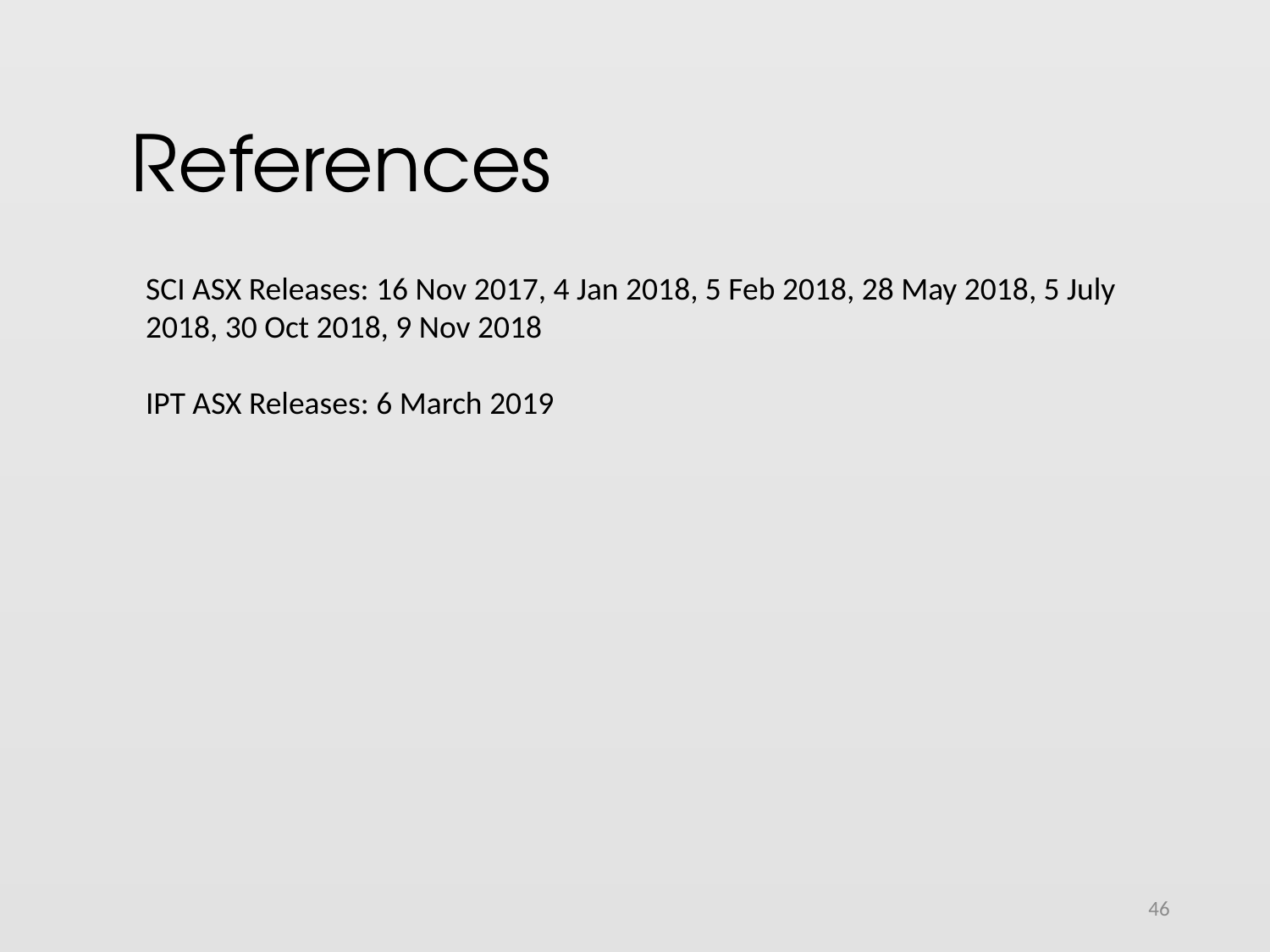

References
SCI ASX Releases: 16 Nov 2017, 4 Jan 2018, 5 Feb 2018, 28 May 2018, 5 July 2018, 30 Oct 2018, 9 Nov 2018

IPT ASX Releases: 6 March 2019
46